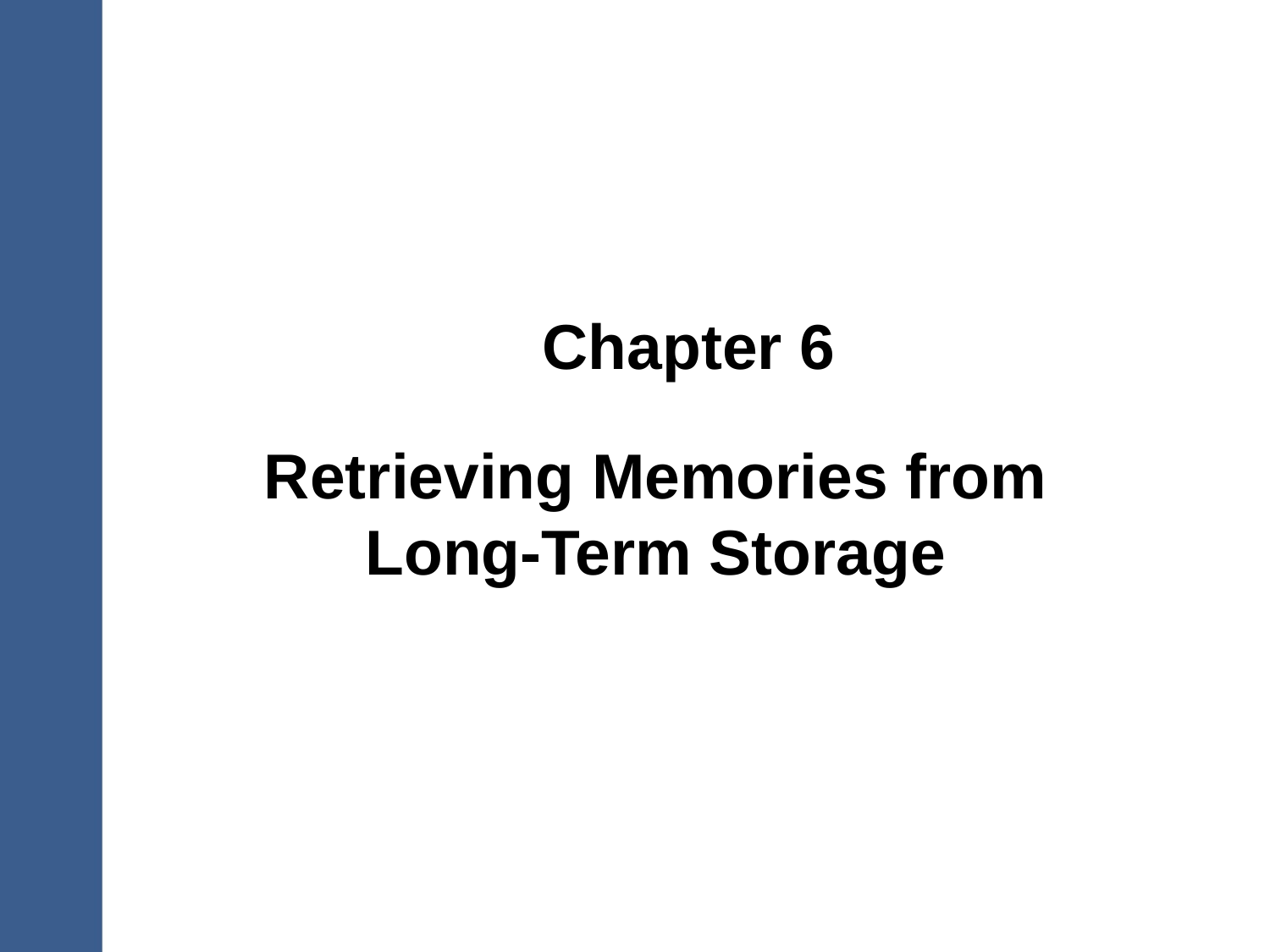

# Chapter 6
Retrieving Memories from Long-Term Storage